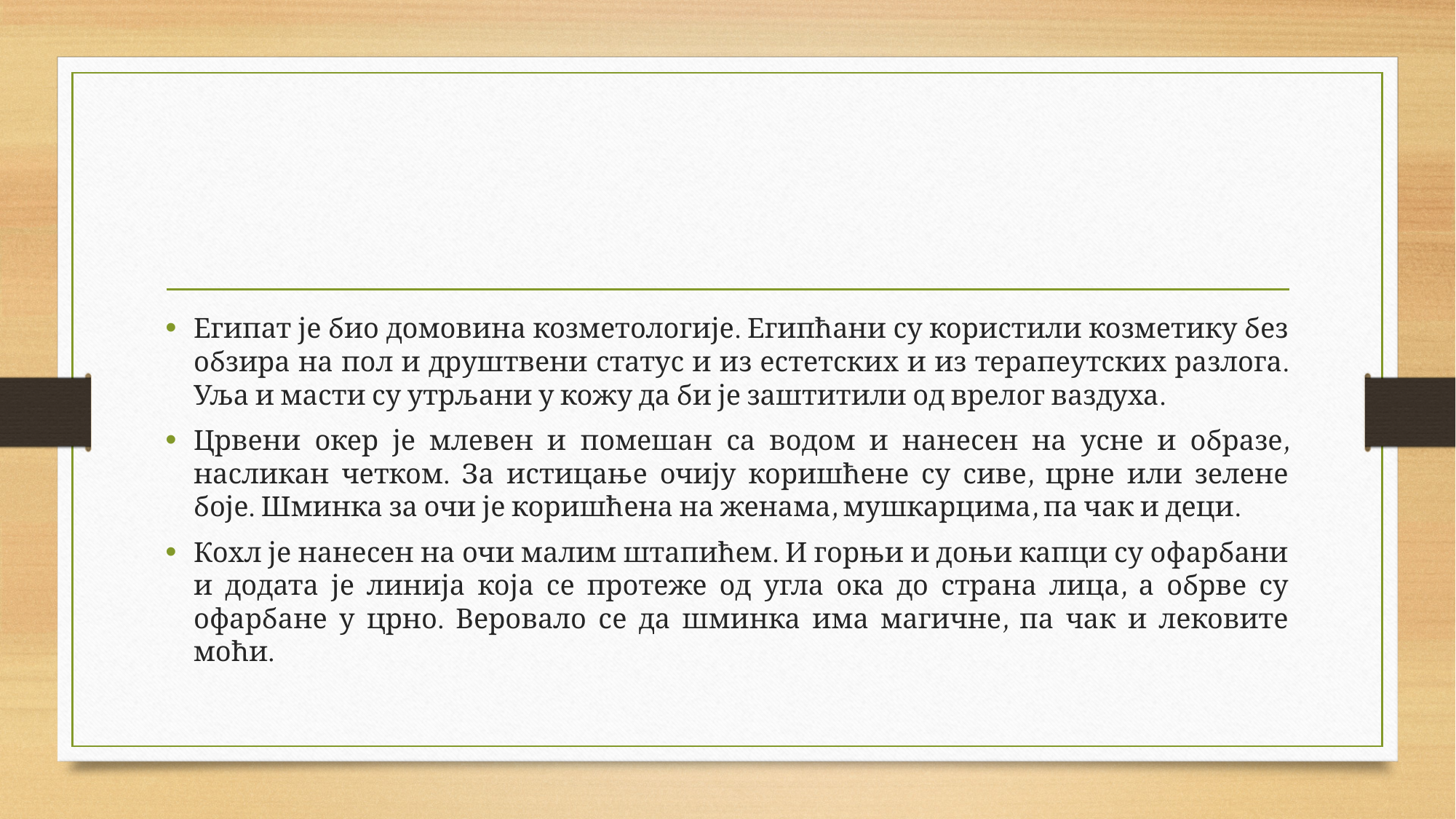

Египат је био домовина козметологије. Египћани су користили козметику без обзира на пол и друштвени статус и из естетских и из терапеутских разлога. Уља и масти су утрљани у кожу да би је заштитили од врелог ваздуха.
Црвени окер је млевен и помешан са водом и нанесен на усне и образе, насликан четком. За истицање очију коришћене су сиве, црне или зелене боје. Шминка за очи је коришћена на женама, мушкарцима, па чак и деци.
Кохл је нанесен на очи малим штапићем. И горњи и доњи капци су офарбани и додата је линија која се протеже од угла ока до страна лица, а обрве су офарбане у црно. Веровало се да шминка има магичне, па чак и лековите моћи.